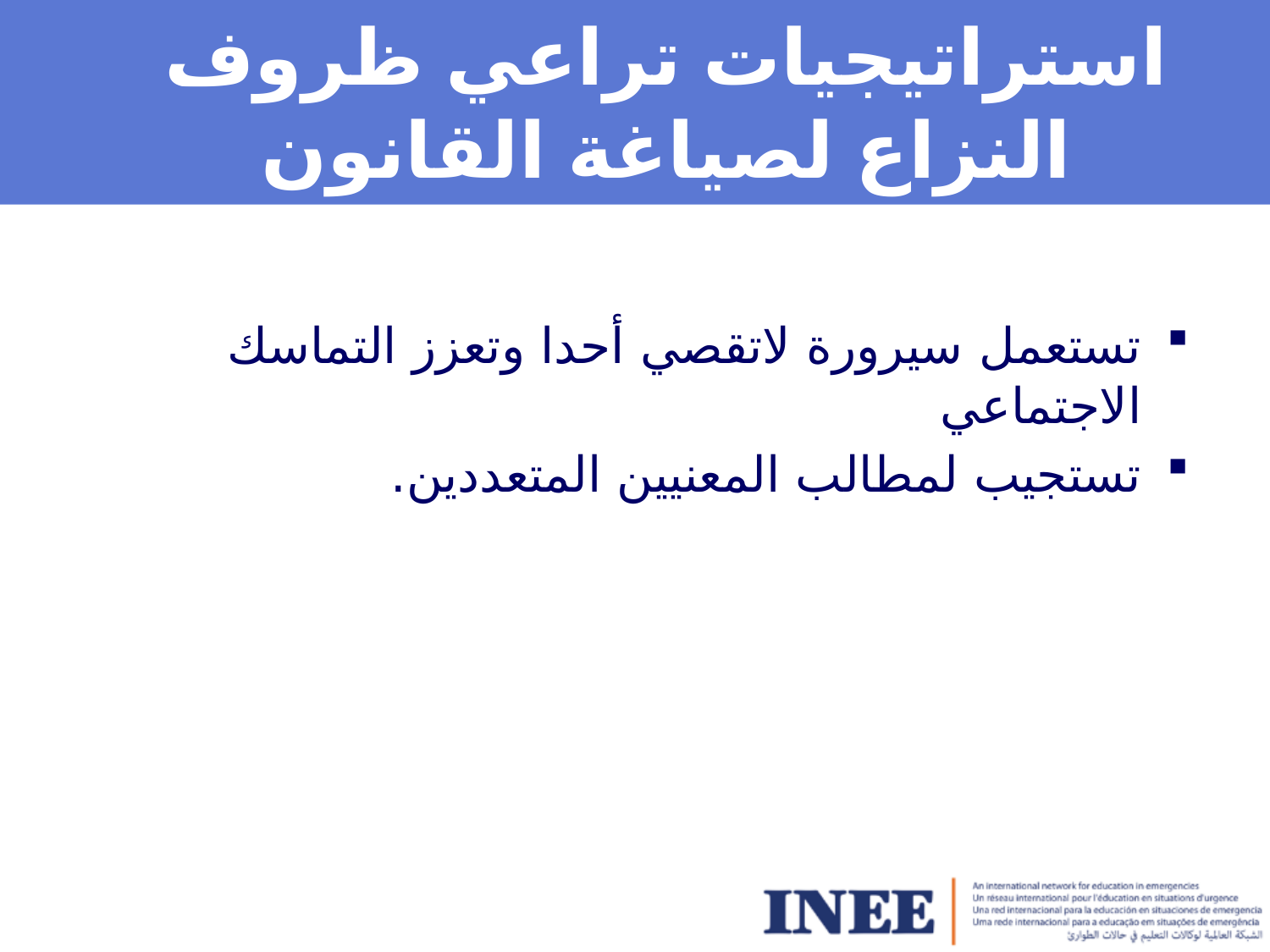

# استراتيجيات تراعي ظروف النزاع لصياغة القانون
تستعمل سيرورة لاتقصي أحدا وتعزز التماسك الاجتماعي
تستجيب لمطالب المعنيين المتعددين.